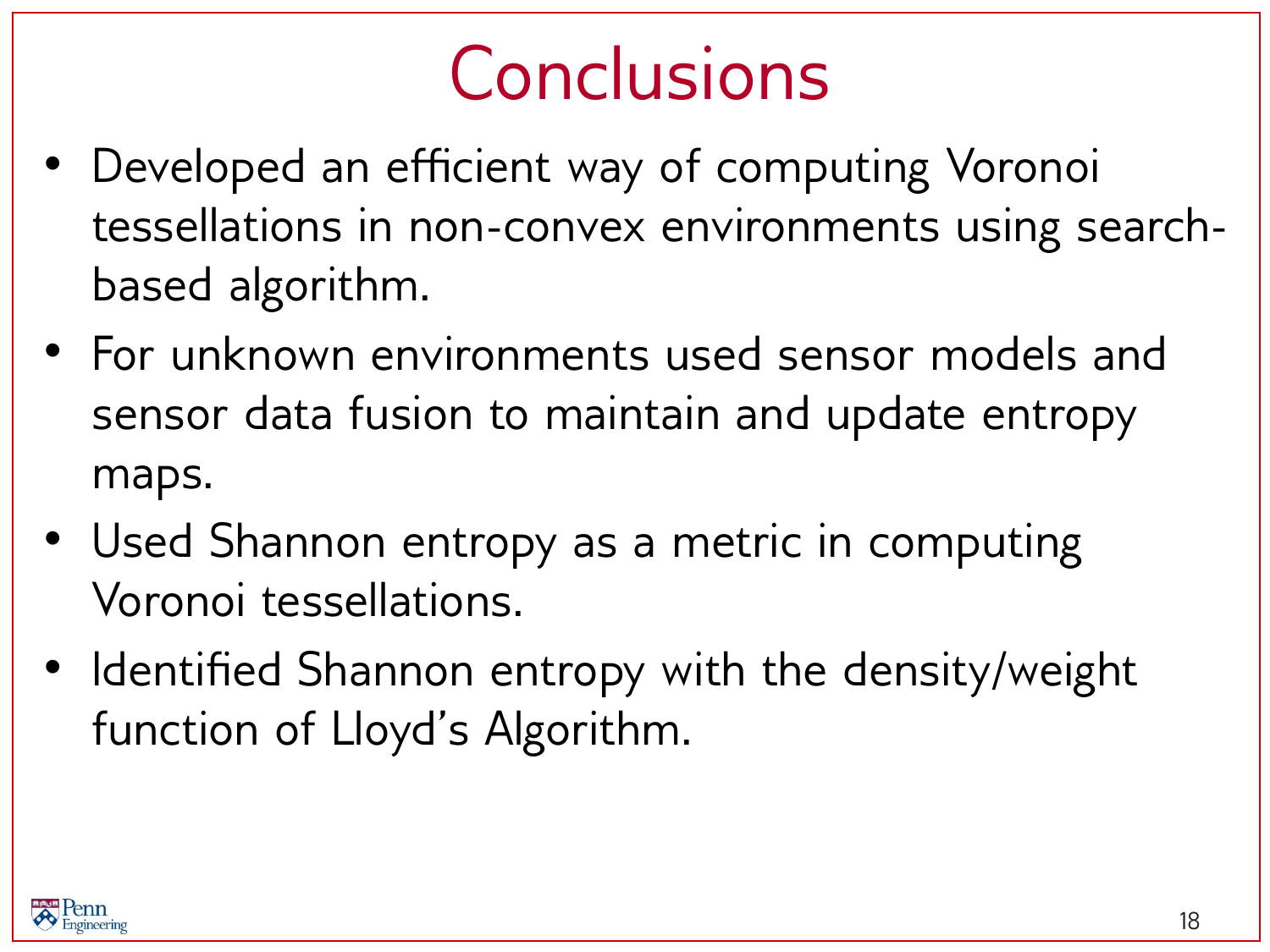

# Conclusions
Developed an efficient way of computing Voronoi tessellations in non-convex environments using search-based algorithm.
For unknown environments used sensor models and sensor data fusion to maintain and update entropy maps.
Used Shannon entropy as a metric in computing Voronoi tessellations.
Identified Shannon entropy with the density/weight function of Lloyd’s Algorithm.